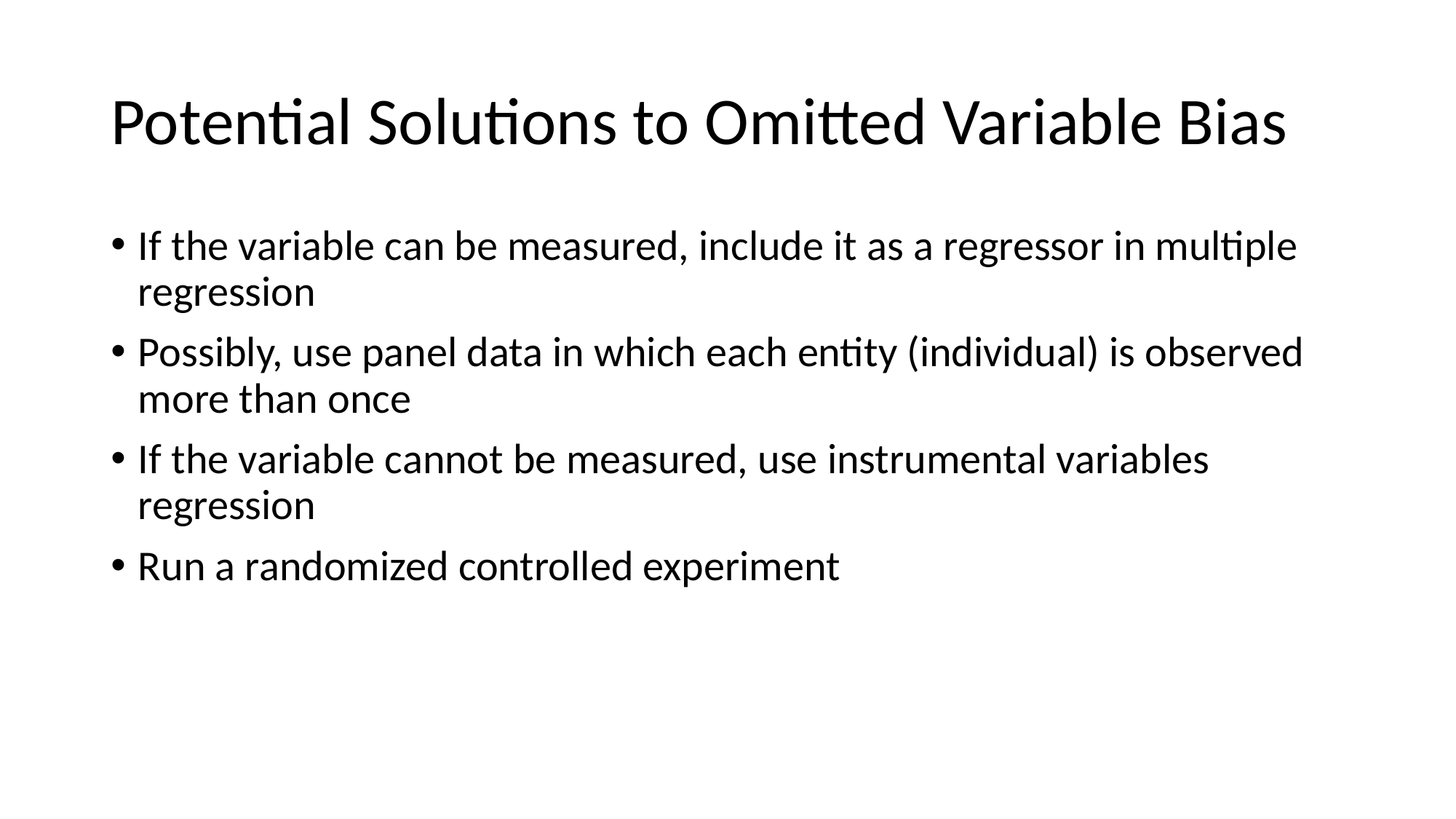

# Potential Solutions to Omitted Variable Bias
If the variable can be measured, include it as a regressor in multiple regression
Possibly, use panel data in which each entity (individual) is observed more than once
If the variable cannot be measured, use instrumental variables regression
Run a randomized controlled experiment